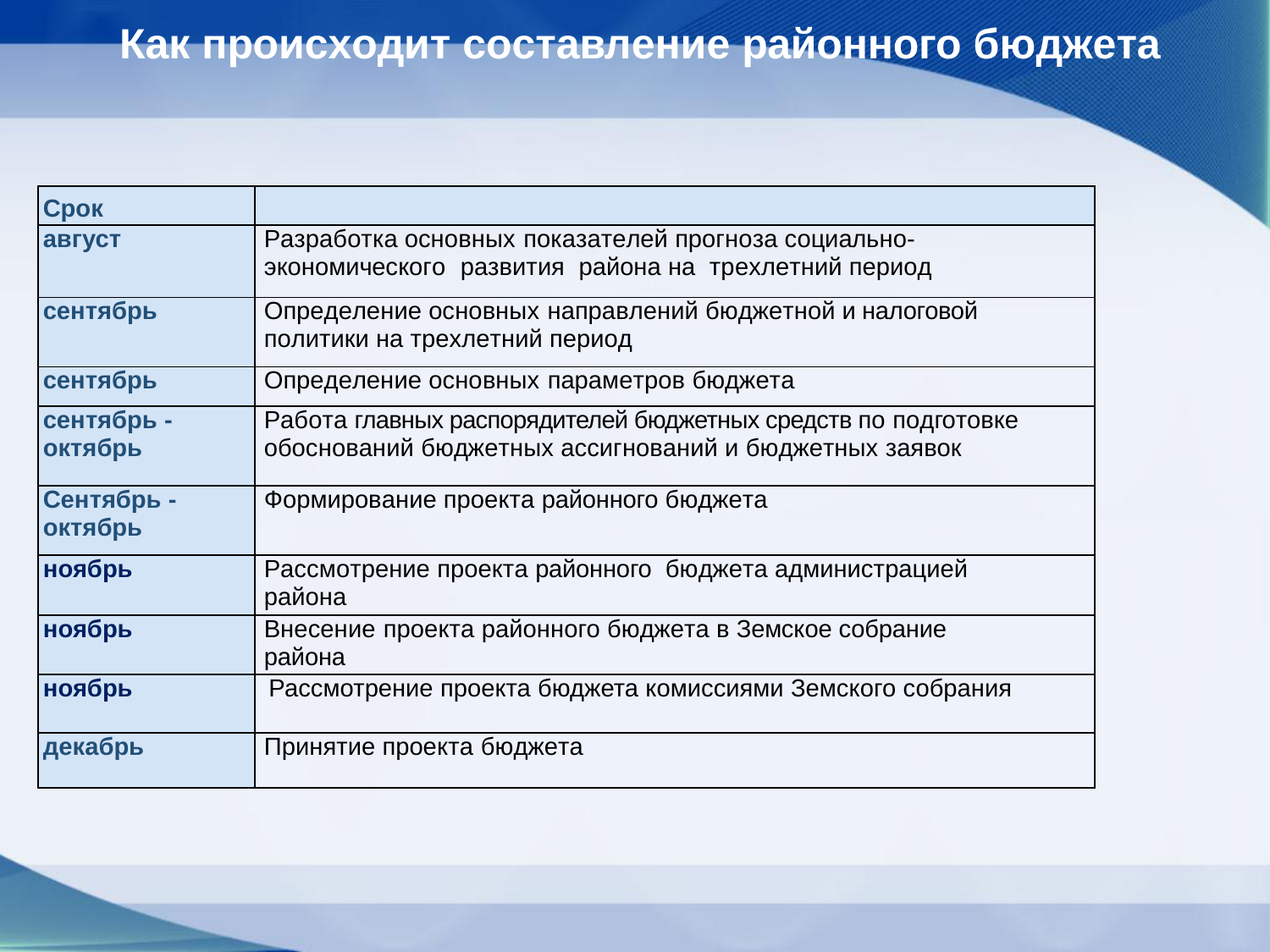

Как происходит составление районного бюджета
| Срок |  |
| --- | --- |
| август | Разработка основных показателей прогноза социально-экономического развития района на трехлетний период |
| сентябрь | Определение основных направлений бюджетной и налоговой политики на трехлетний период |
| сентябрь | Определение основных параметров бюджета |
| сентябрь - октябрь | Работа главных распорядителей бюджетных средств по подготовке обоснований бюджетных ассигнований и бюджетных заявок |
| Сентябрь - октябрь | Формирование проекта районного бюджета |
| ноябрь | Рассмотрение проекта районного бюджета администрацией района |
| ноябрь | Внесение проекта районного бюджета в Земское собрание района |
| ноябрь | Рассмотрение проекта бюджета комиссиями Земского собрания |
| декабрь | Принятие проекта бюджета |